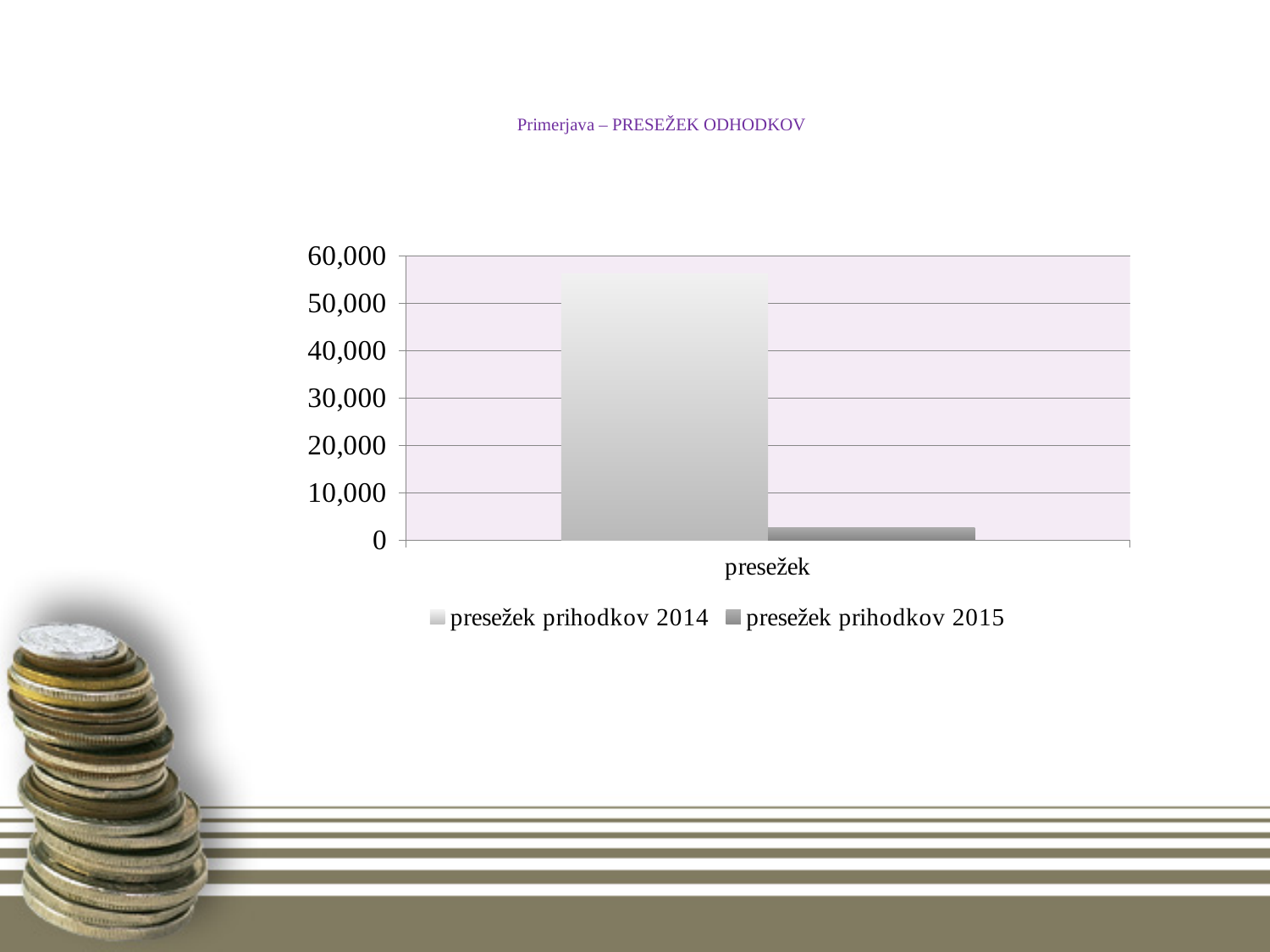

# Primerjava – PRESEŽEK ODHODKOV

### Chart

| Category | presežek prihodkov 2014 | presežek prihodkov 2015 |
|---|---|---|
| presežek | 56174.0 | 2564.0 |